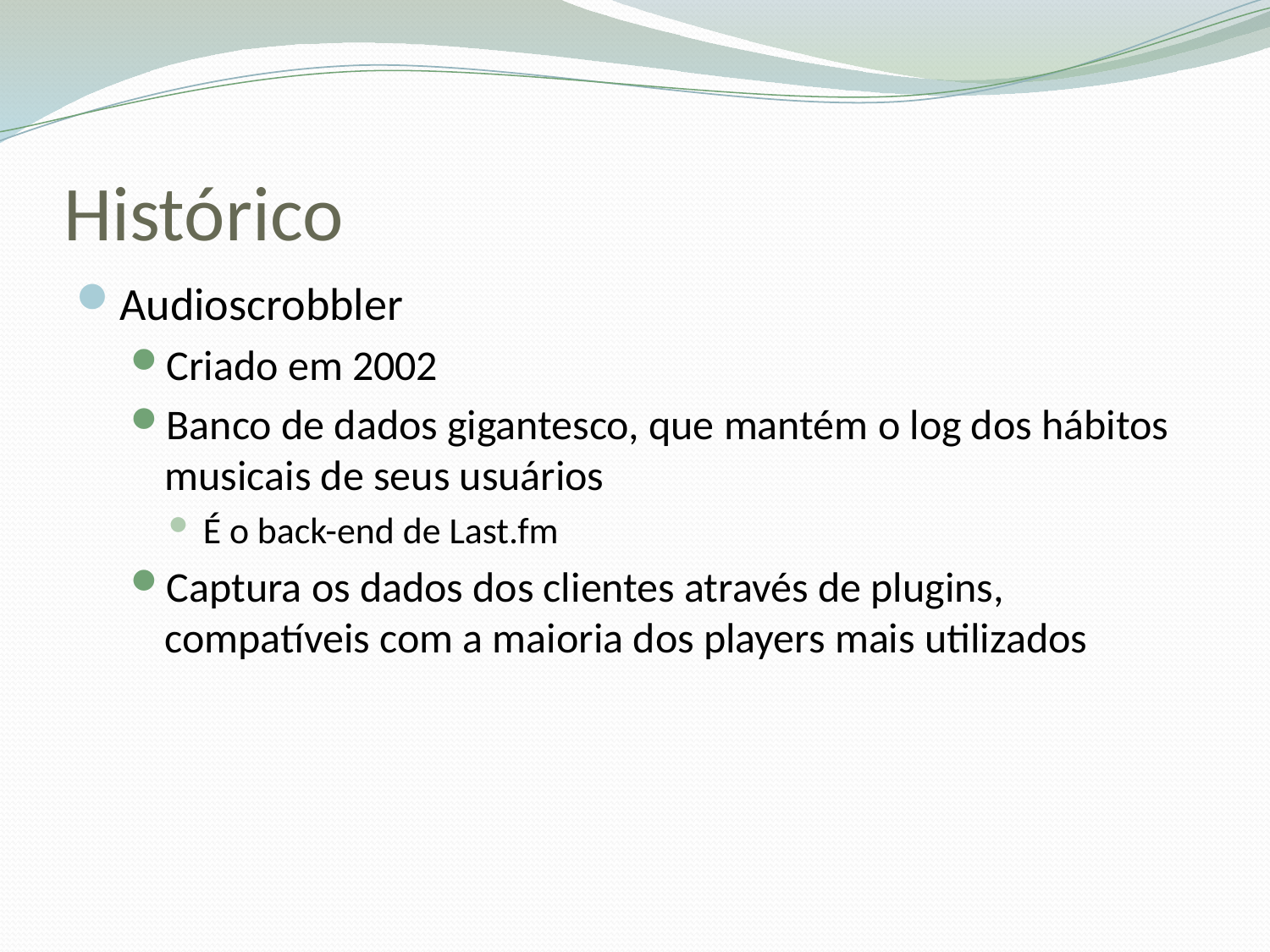

# Histórico
Audioscrobbler
Criado em 2002
Banco de dados gigantesco, que mantém o log dos hábitos musicais de seus usuários
É o back-end de Last.fm
Captura os dados dos clientes através de plugins, compatíveis com a maioria dos players mais utilizados